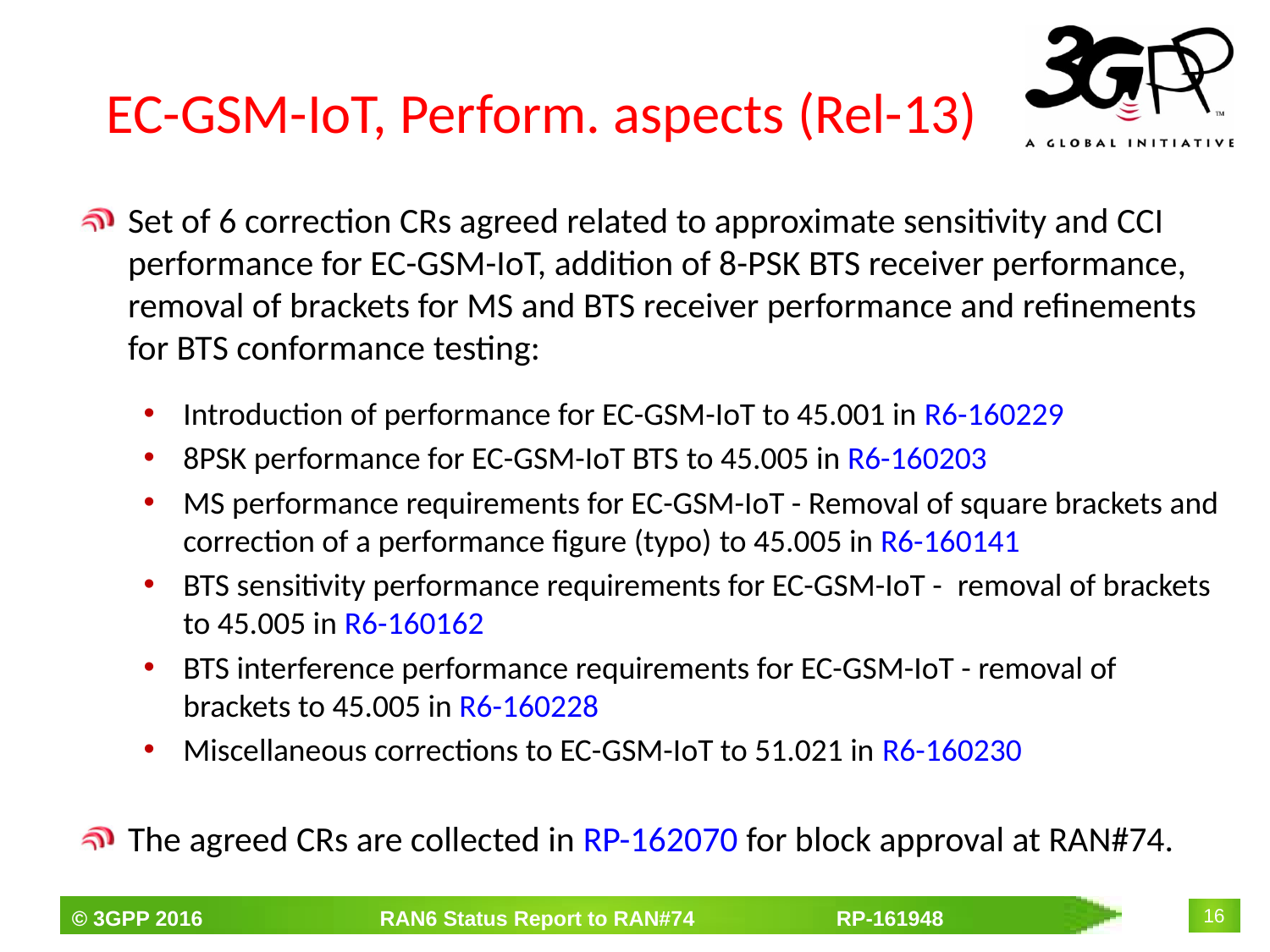

# EC-GSM-IoT, Perform. aspects (Rel-13)
Set of 6 correction CRs agreed related to approximate sensitivity and CCI performance for EC-GSM-IoT, addition of 8-PSK BTS receiver performance, removal of brackets for MS and BTS receiver performance and refinements for BTS conformance testing:

Introduction of performance for EC-GSM-IoT to 45.001 in R6-160229
8PSK performance for EC-GSM-IoT BTS to 45.005 in R6-160203
MS performance requirements for EC-GSM-IoT - Removal of square brackets and correction of a performance figure (typo) to 45.005 in R6-160141
BTS sensitivity performance requirements for EC-GSM-IoT -  removal of brackets to 45.005 in R6-160162
BTS interference performance requirements for EC-GSM-IoT - removal of brackets to 45.005 in R6-160228
Miscellaneous corrections to EC-GSM-IoT to 51.021 in R6-160230

The agreed CRs are collected in RP-162070 for block approval at RAN#74.